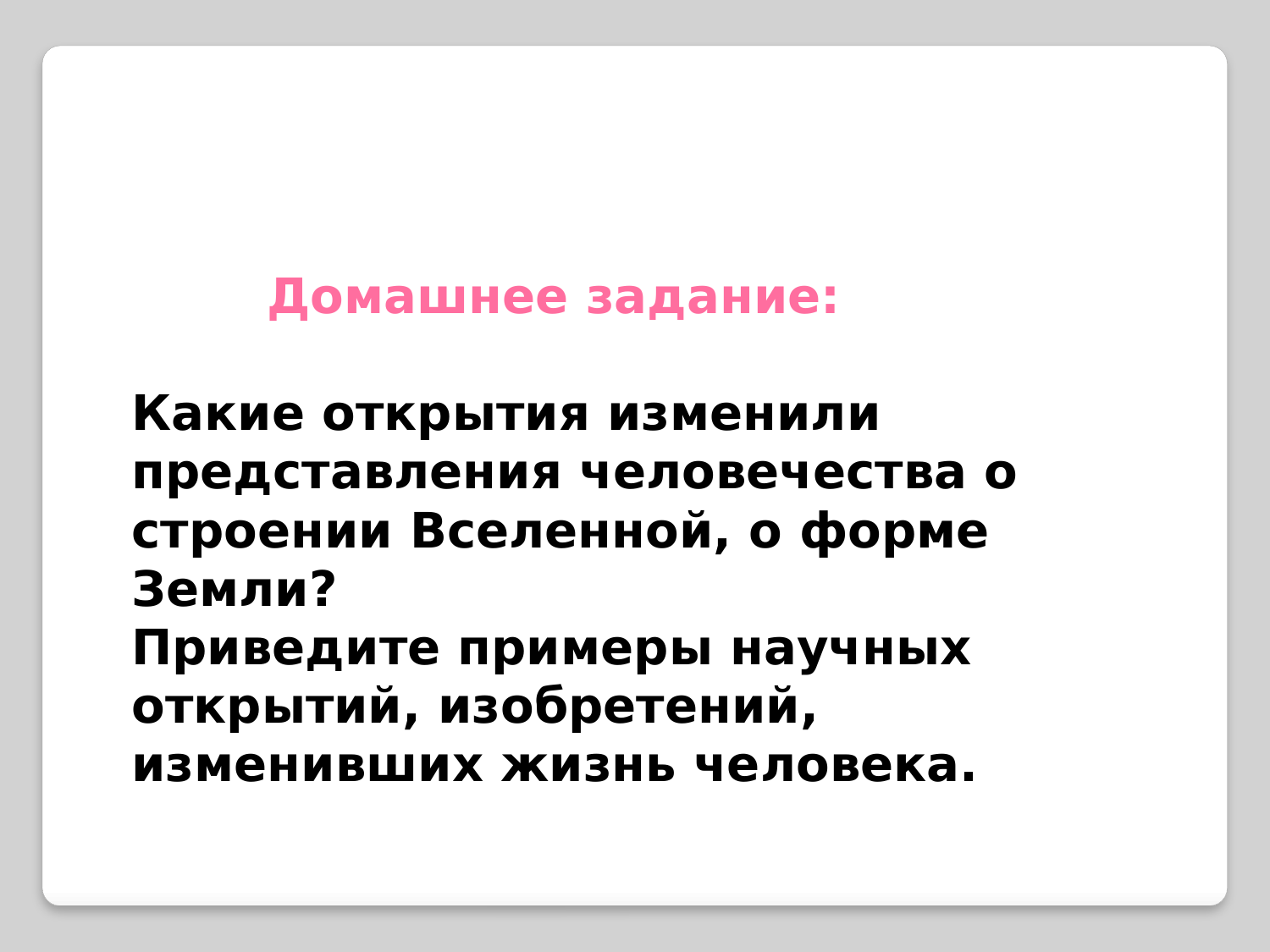

Домашнее задание:
Какие открытия изменили представления человечества о строении Вселенной, о форме Земли?
Приведите примеры научных открытий, изобретений, изменивших жизнь человека.